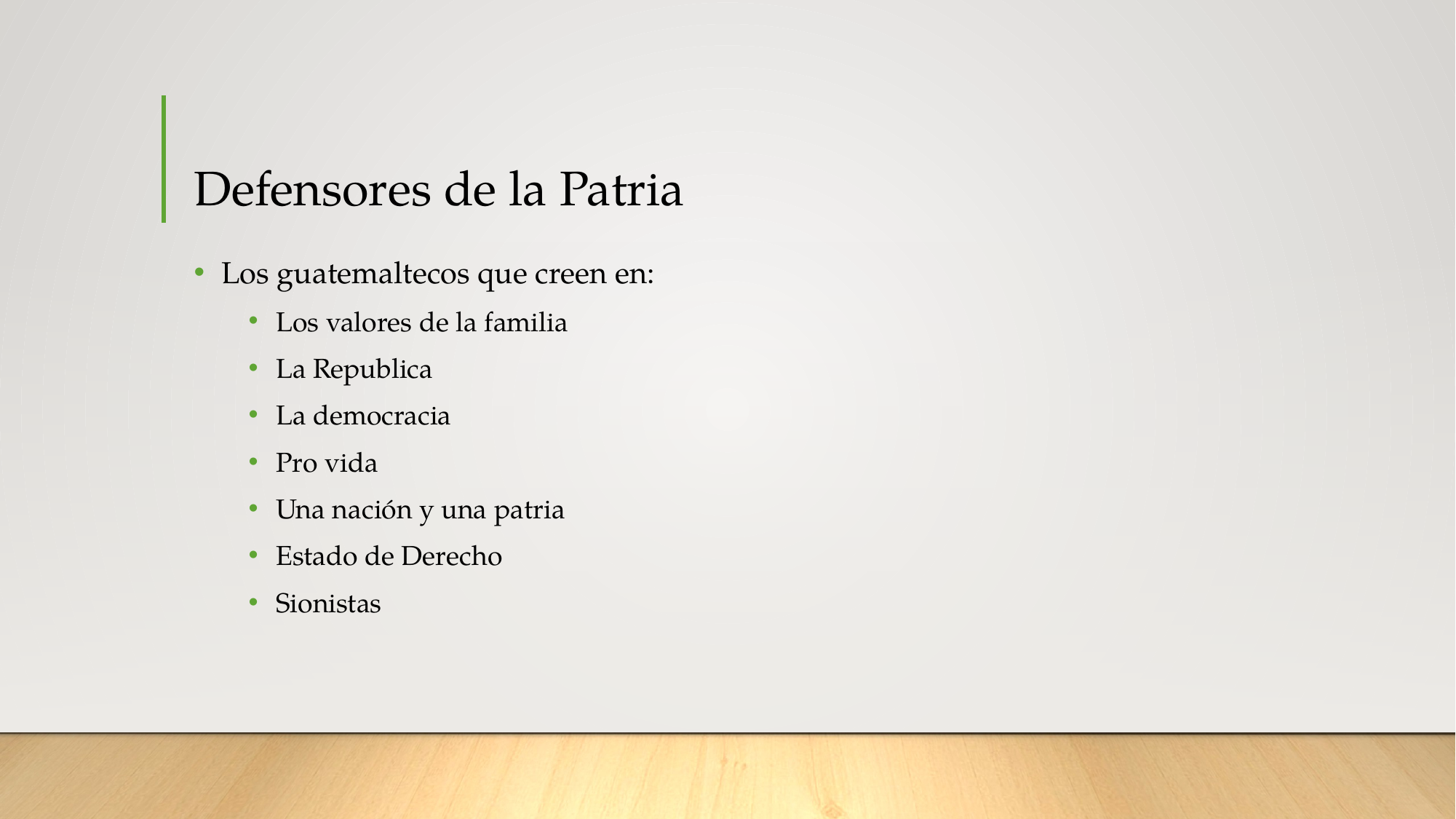

# Defensores de la Patria
Los guatemaltecos que creen en:
Los valores de la familia
La Republica
La democracia
Pro vida
Una nación y una patria
Estado de Derecho
Sionistas